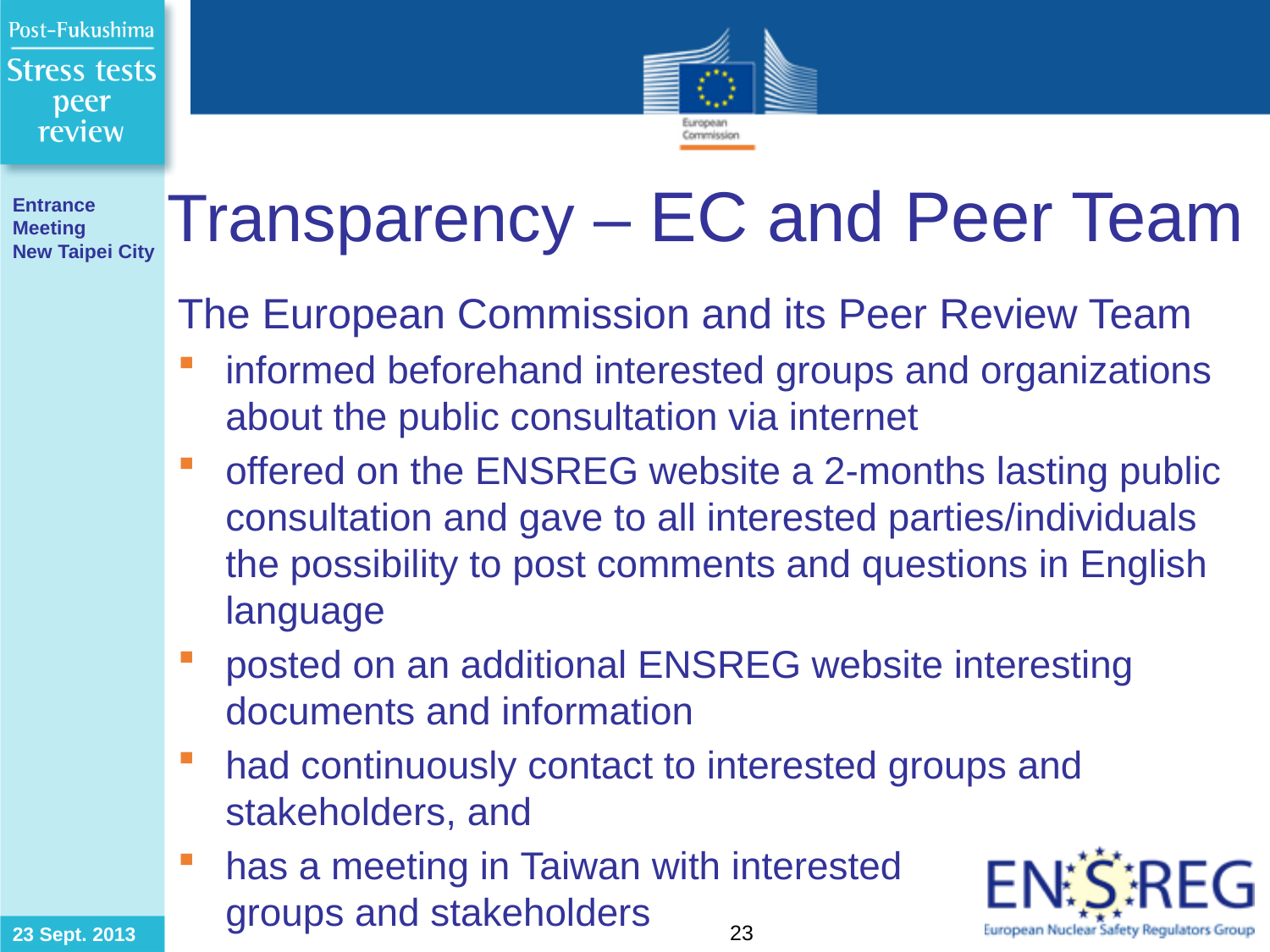

# Transparency – EC and Peer Team
The European Commission and its Peer Review Team
informed beforehand interested groups and organizations about the public consultation via internet
offered on the ENSREG website a 2-months lasting public consultation and gave to all interested parties/individuals the possibility to post comments and questions in English language
posted on an additional ENSREG website interesting documents and information
had continuously contact to interested groups and stakeholders, and
has a meeting in Taiwan with interested
groups and stakeholders